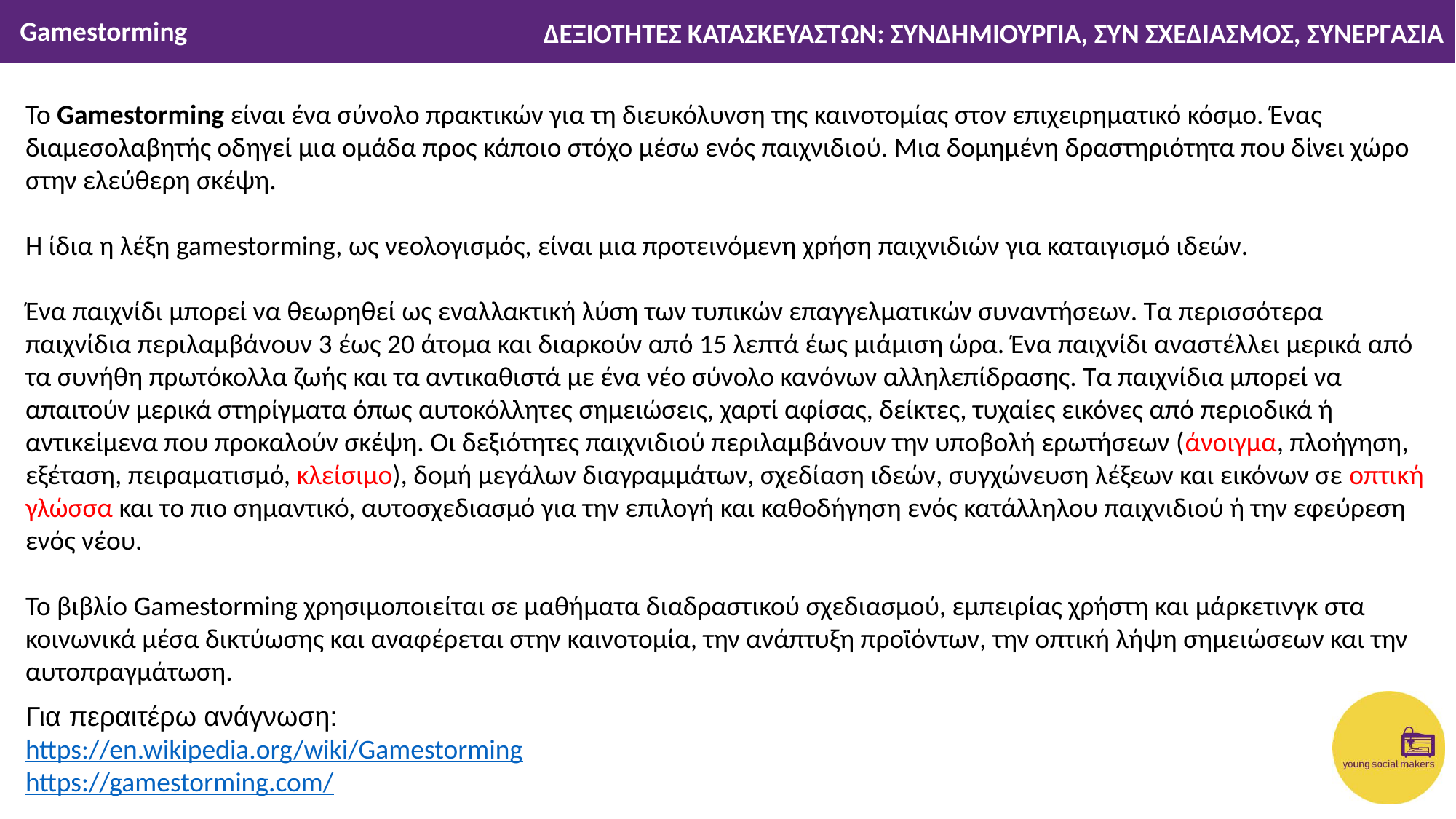

Gamestorming
ΔΕΞΙΟΤΗΤΕΣ ΚΑΤΑΣΚΕΥΑΣΤΩΝ: ΣΥΝΔΗΜΙΟΥΡΓΙΑ, ΣΥΝ ΣΧΕΔΙΑΣΜΟΣ, ΣΥΝΕΡΓΑΣΙΑ
Το Gamestorming είναι ένα σύνολο πρακτικών για τη διευκόλυνση της καινοτομίας στον επιχειρηματικό κόσμο. Ένας διαμεσολαβητής οδηγεί μια ομάδα προς κάποιο στόχο μέσω ενός παιχνιδιού. Μια δομημένη δραστηριότητα που δίνει χώρο στην ελεύθερη σκέψη.

Η ίδια η λέξη gamestorming, ως νεολογισμός, είναι μια προτεινόμενη χρήση παιχνιδιών για καταιγισμό ιδεών.

Ένα παιχνίδι μπορεί να θεωρηθεί ως εναλλακτική λύση των τυπικών επαγγελματικών συναντήσεων. Τα περισσότερα παιχνίδια περιλαμβάνουν 3 έως 20 άτομα και διαρκούν από 15 λεπτά έως μιάμιση ώρα. Ένα παιχνίδι αναστέλλει μερικά από τα συνήθη πρωτόκολλα ζωής και τα αντικαθιστά με ένα νέο σύνολο κανόνων αλληλεπίδρασης. Τα παιχνίδια μπορεί να απαιτούν μερικά στηρίγματα όπως αυτοκόλλητες σημειώσεις, χαρτί αφίσας, δείκτες, τυχαίες εικόνες από περιοδικά ή αντικείμενα που προκαλούν σκέψη. Οι δεξιότητες παιχνιδιού περιλαμβάνουν την υποβολή ερωτήσεων (άνοιγμα, πλοήγηση, εξέταση, πειραματισμό, κλείσιμο), δομή μεγάλων διαγραμμάτων, σχεδίαση ιδεών, συγχώνευση λέξεων και εικόνων σε οπτική γλώσσα και το πιο σημαντικό, αυτοσχεδιασμό για την επιλογή και καθοδήγηση ενός κατάλληλου παιχνιδιού ή την εφεύρεση ενός νέου.

Το βιβλίο Gamestorming χρησιμοποιείται σε μαθήματα διαδραστικού σχεδιασμού, εμπειρίας χρήστη και μάρκετινγκ στα κοινωνικά μέσα δικτύωσης και αναφέρεται στην καινοτομία, την ανάπτυξη προϊόντων, την οπτική λήψη σημειώσεων και την αυτοπραγμάτωση.

Για περαιτέρω ανάγνωση:
https://en.wikipedia.org/wiki/Gamestorming
https://gamestorming.com/